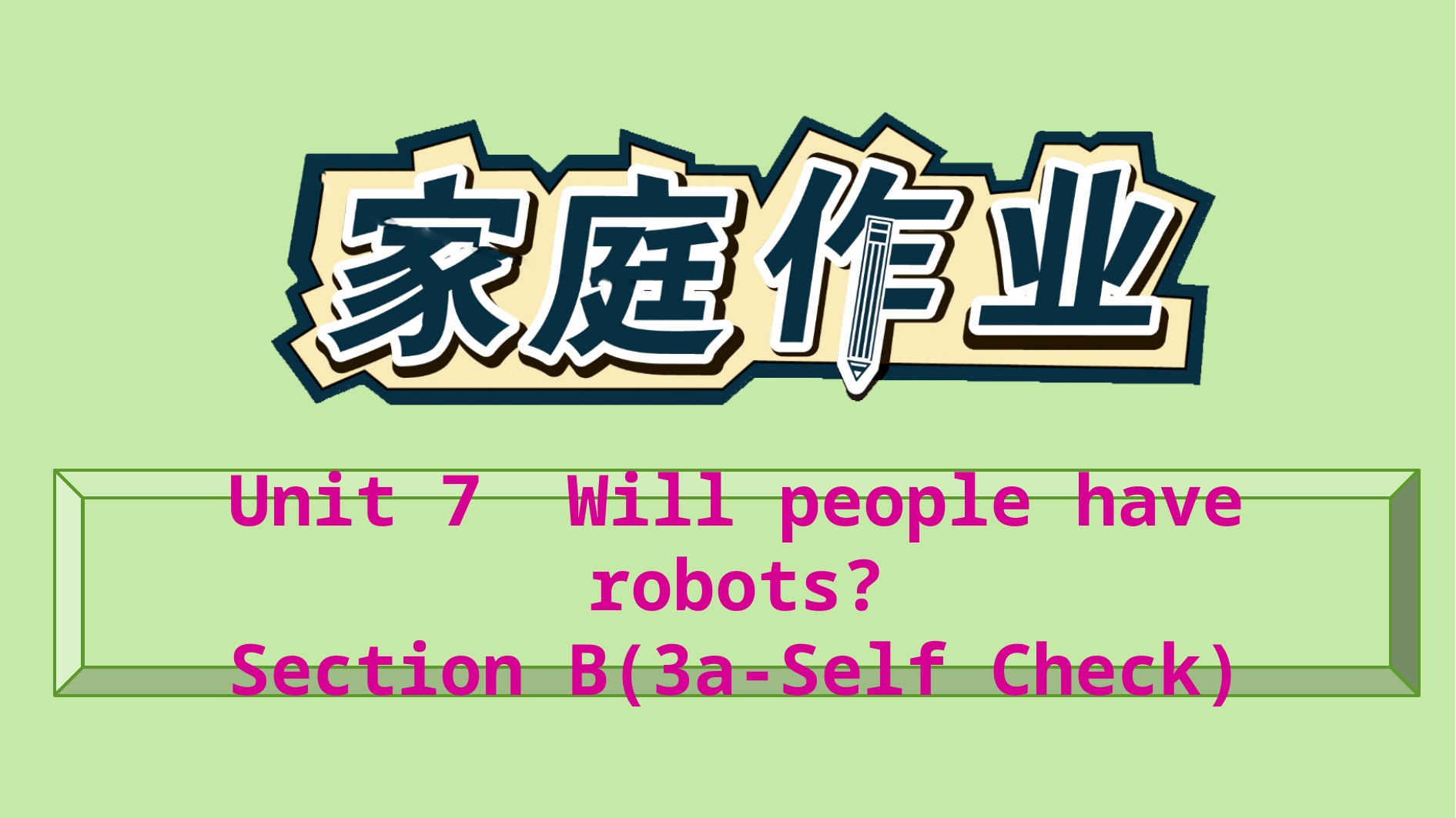

Unit 7  Will people have robots?
Section B(3a-Self Check)